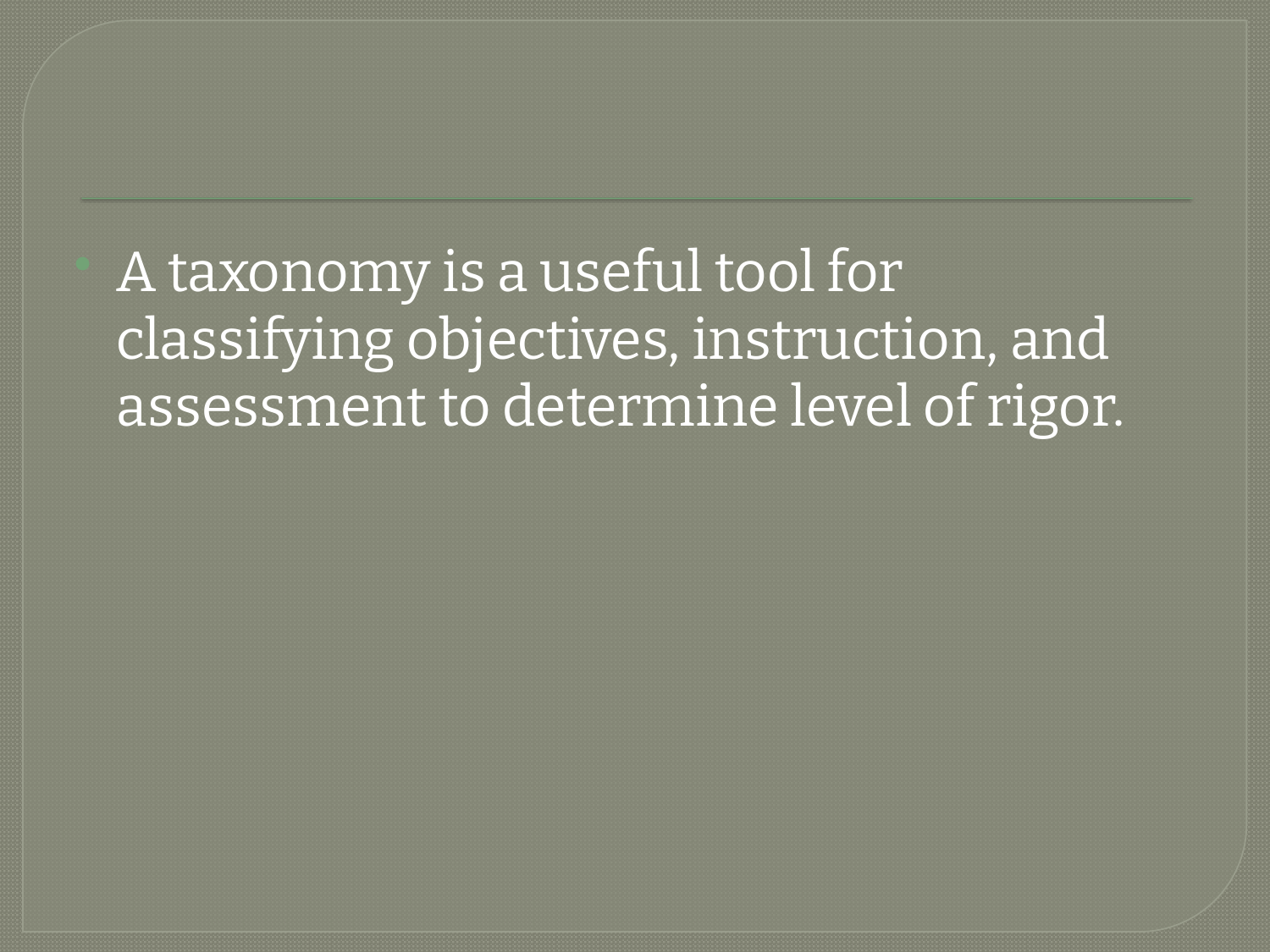

#
A taxonomy is a useful tool for classifying objectives, instruction, and assessment to determine level of rigor.